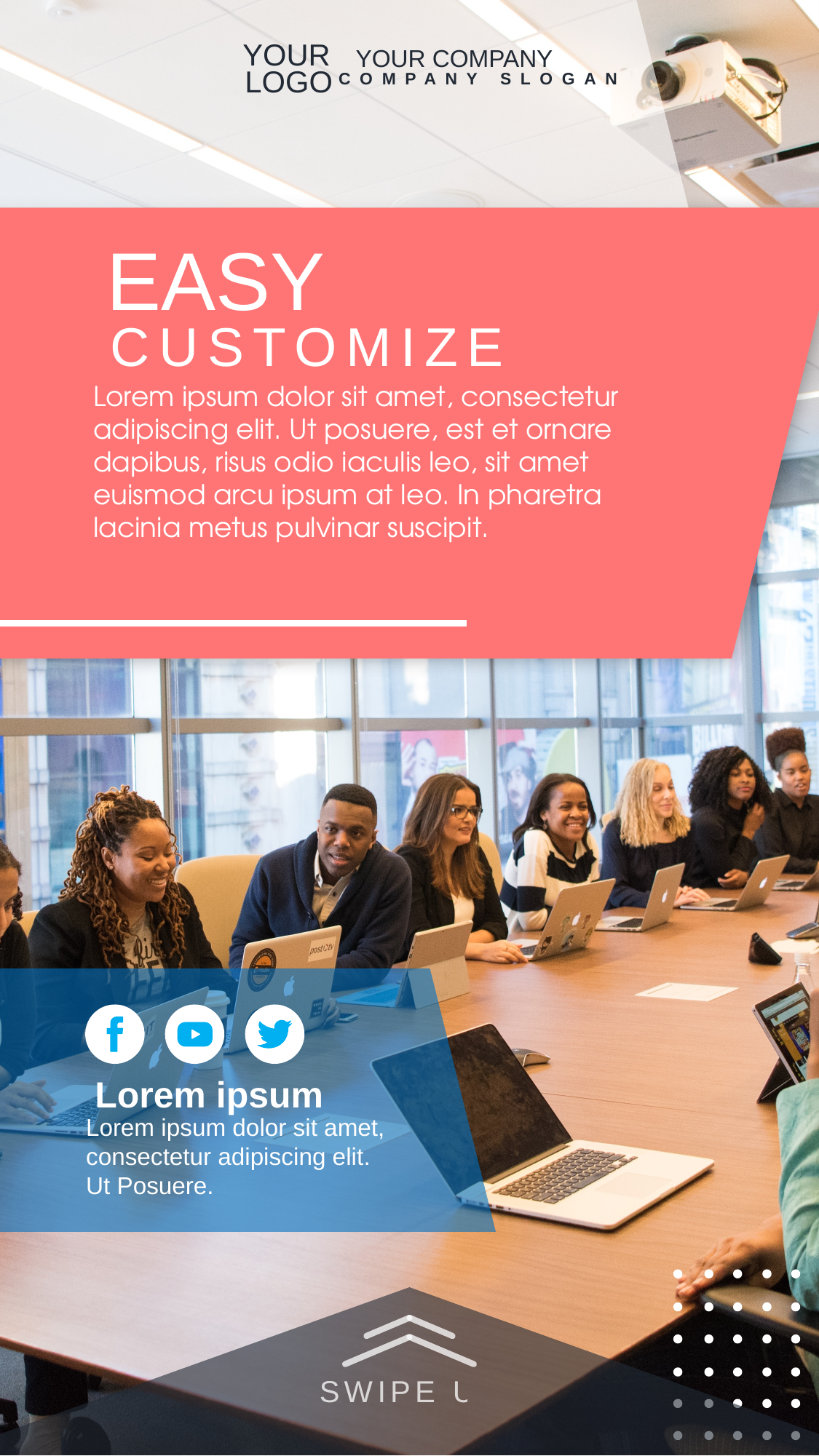

YOUR
LOGO
YOUR COMPANY
COMPANY SLOGAN

EASY
CUSTOMIZE
Lorem ipsum dolor sit amet, consectetur adipiscing elit. Ut posuere, est et ornare dapibus, risus odio iaculis leo, sit amet euismod arcu ipsum at leo. In pharetra lacinia metus pulvinar suscipit.

Lorem ipsum
Lorem ipsum dolor sit amet, consectetur adipiscing elit.
Ut Posuere.

SWIPE UP